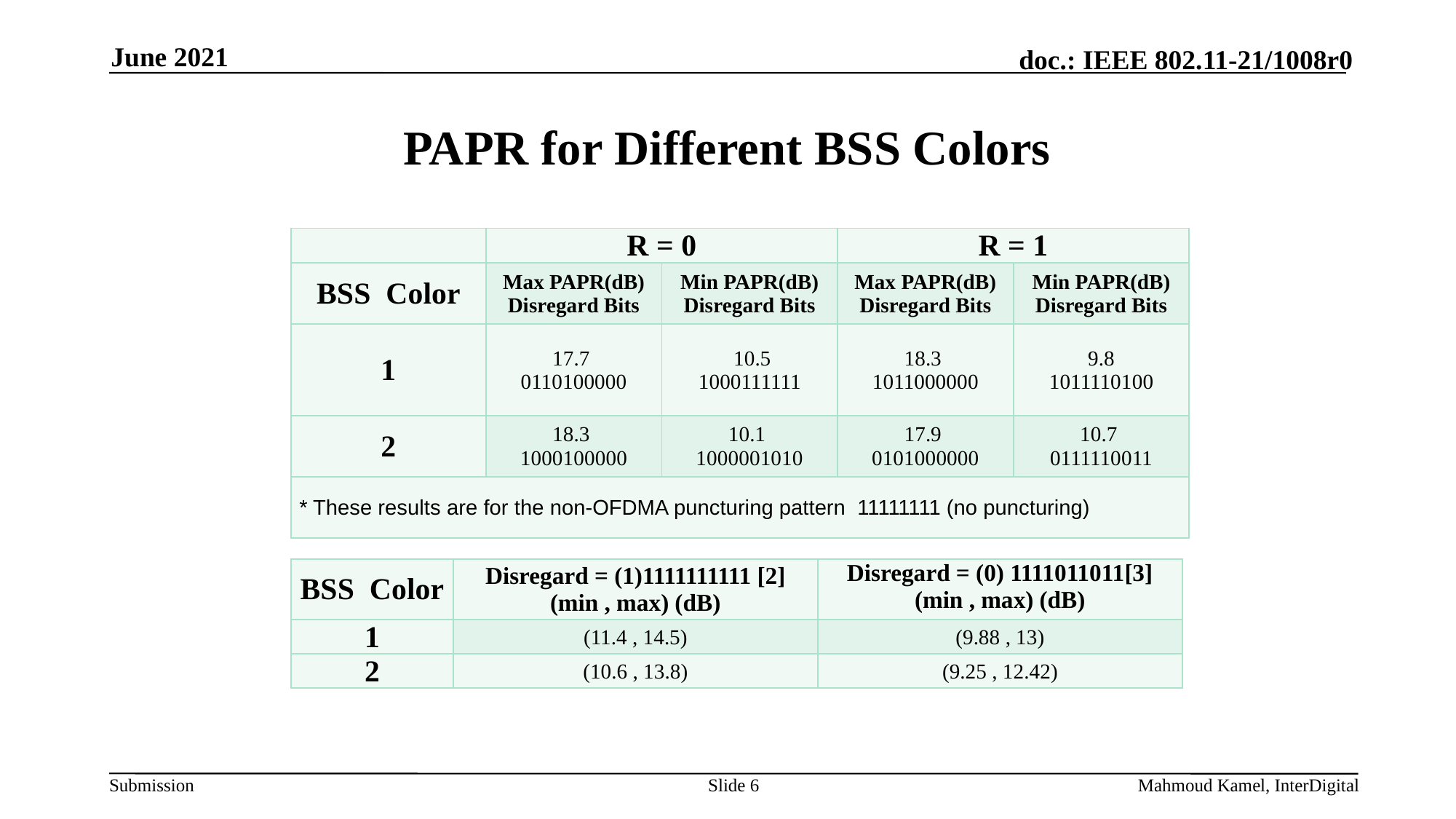

June 2021
# PAPR for Different BSS Colors
|  | R = 0 |  | R = 1 |  |
| --- | --- | --- | --- | --- |
| BSS  Color | Max PAPR(dB) Disregard Bits | Min PAPR(dB) Disregard Bits | Max PAPR(dB) Disregard Bits | Min PAPR(dB) Disregard Bits |
| 1 | 17.7  0110100000 | 10.5 1000111111 | 18.3  1011000000 | 9.8 1011110100 |
| 2 | 18.3  1000100000 | 10.1  1000001010 | 17.9  0101000000 | 10.7  0111110011 |
| \* These results are for the non-OFDMA puncturing pattern 11111111 (no puncturing) |  |  |  |  |
| BSS  Color | Disregard = (1)1111111111 [2] (min , max) (dB) | Disregard = (0) 1111011011[3] (min , max) (dB) |
| --- | --- | --- |
| 1 | (11.4 , 14.5) | (9.88 , 13) |
| 2 | (10.6 , 13.8) | (9.25 , 12.42) |
Slide 6
Mahmoud Kamel, InterDigital